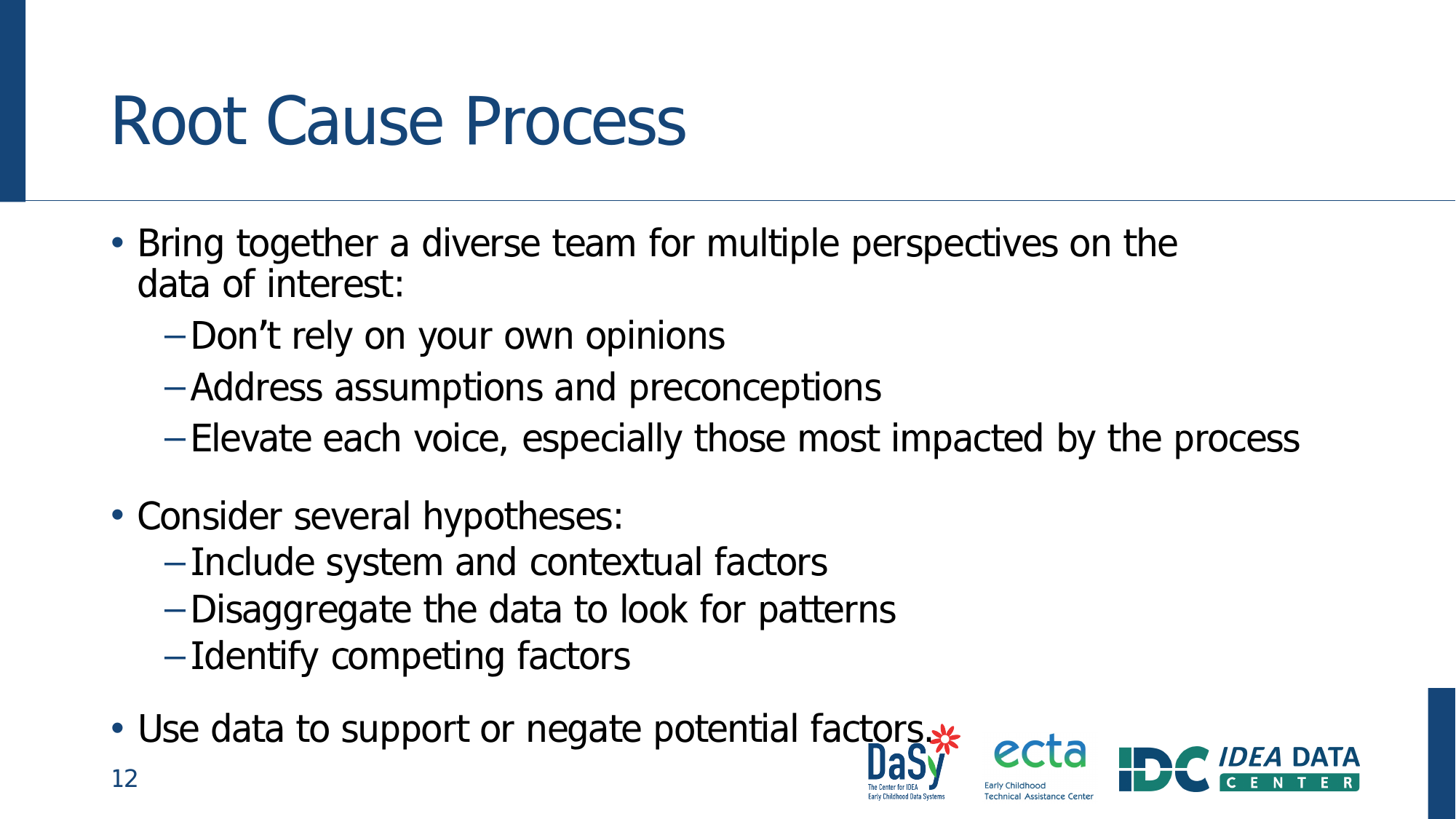

# Root Cause Process
Bring together a diverse team for multiple perspectives on the data of interest:
Don’t rely on your own opinions
Address assumptions and preconceptions
Elevate each voice, especially those most impacted by the process
Consider several hypotheses:
Include system and contextual factors
Disaggregate the data to look for patterns
Identify competing factors
Use data to support or negate potential factors.